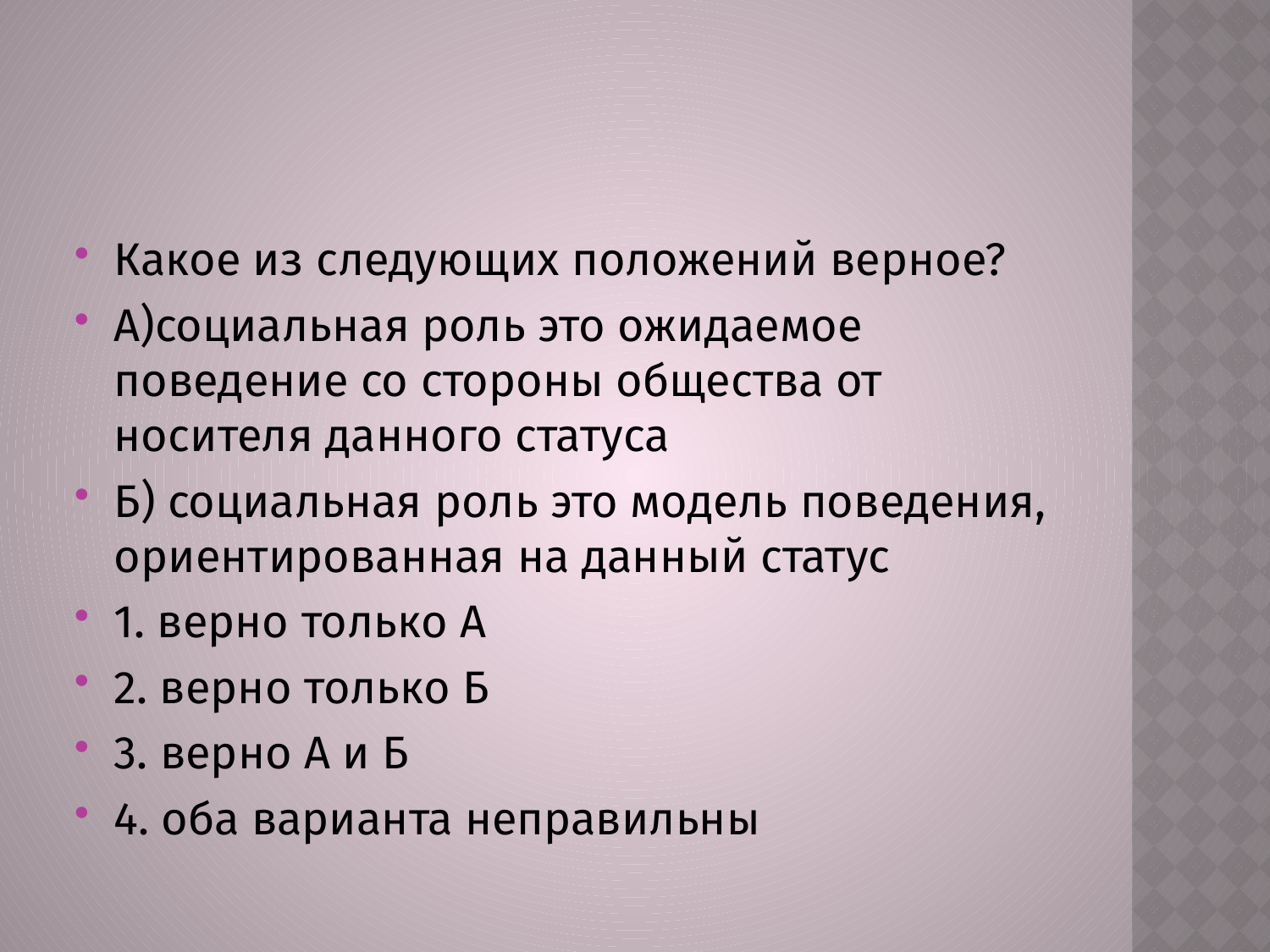

#
Какое из следующих положений верное?
А)социальная роль это ожидаемое поведение со стороны общества от носителя данного статуса
Б) социальная роль это модель поведения, ориентированная на данный статус
1. верно только А
2. верно только Б
3. верно А и Б
4. оба варианта неправильны